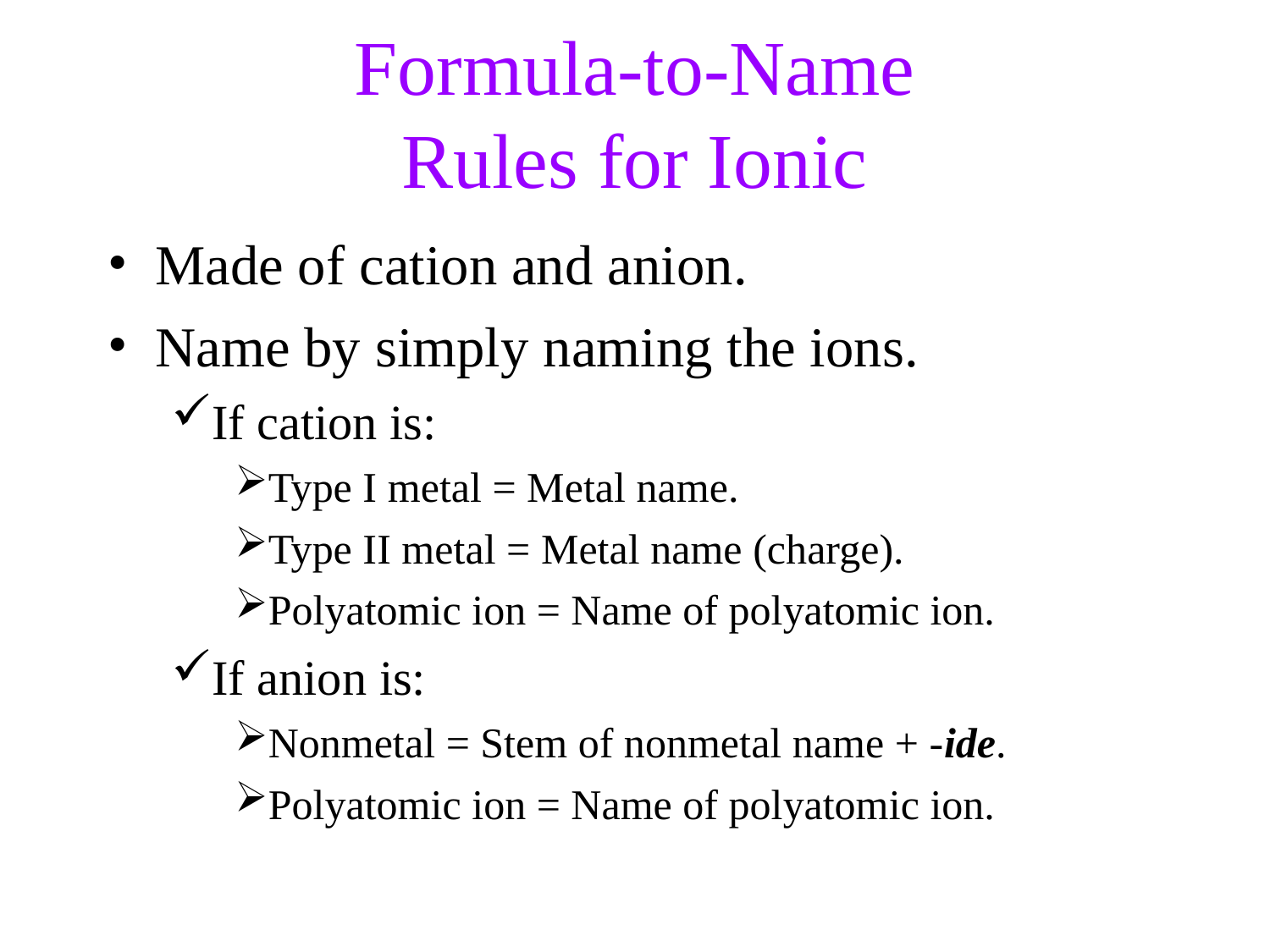

Formula-to-Name
Rules for Ionic
Made of cation and anion.
Name by simply naming the ions.
If cation is:
Type I metal = Metal name.
Type II metal = Metal name (charge).
Polyatomic ion = Name of polyatomic ion.
If anion is:
Nonmetal = Stem of nonmetal name + -ide.
Polyatomic ion = Name of polyatomic ion.